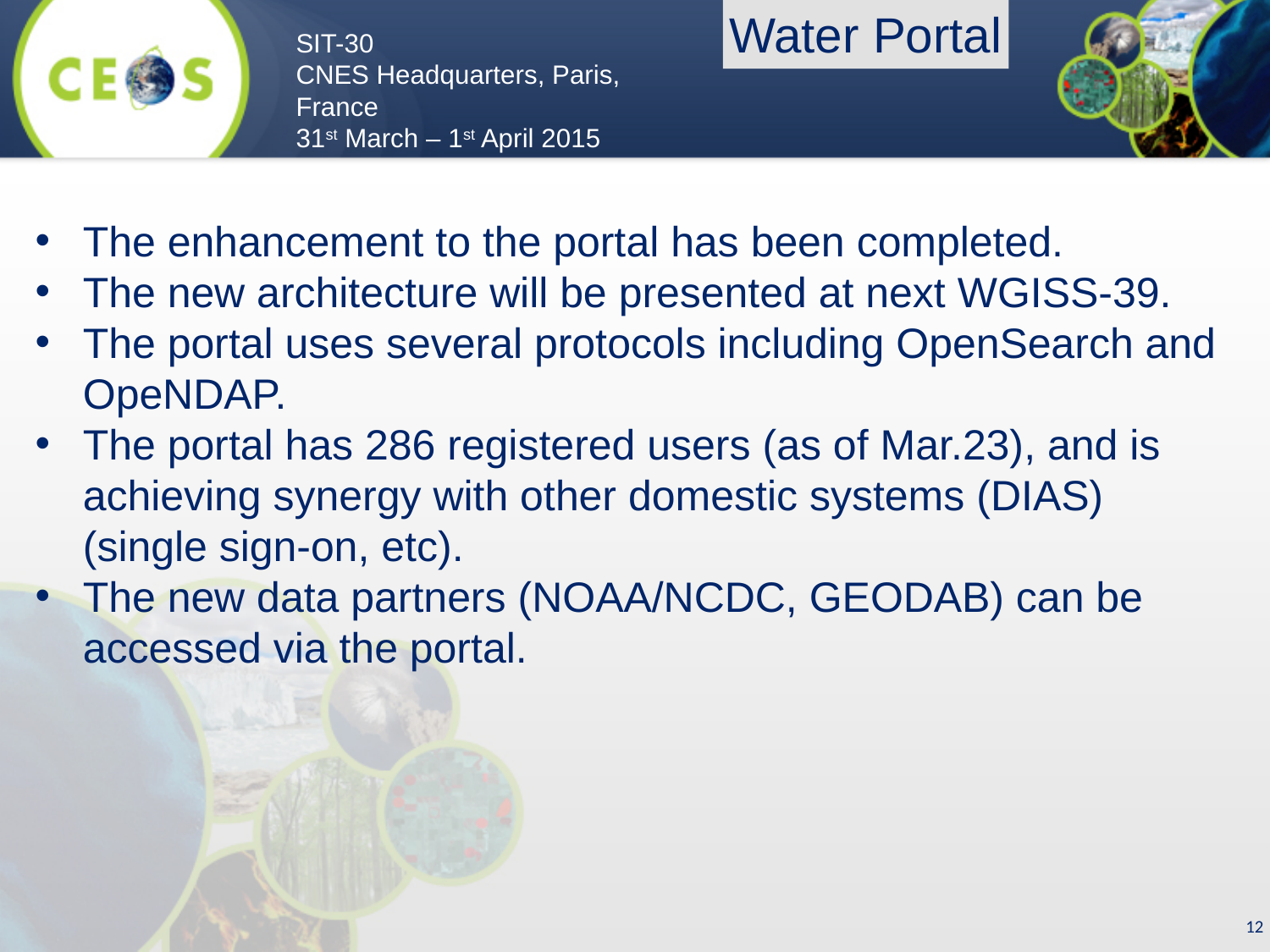

Water Portal
The enhancement to the portal has been completed.
The new architecture will be presented at next WGISS-39.
The portal uses several protocols including OpenSearch and OpeNDAP.
The portal has 286 registered users (as of Mar.23), and is achieving synergy with other domestic systems (DIAS) (single sign-on, etc).
The new data partners (NOAA/NCDC, GEODAB) can be accessed via the portal.

12